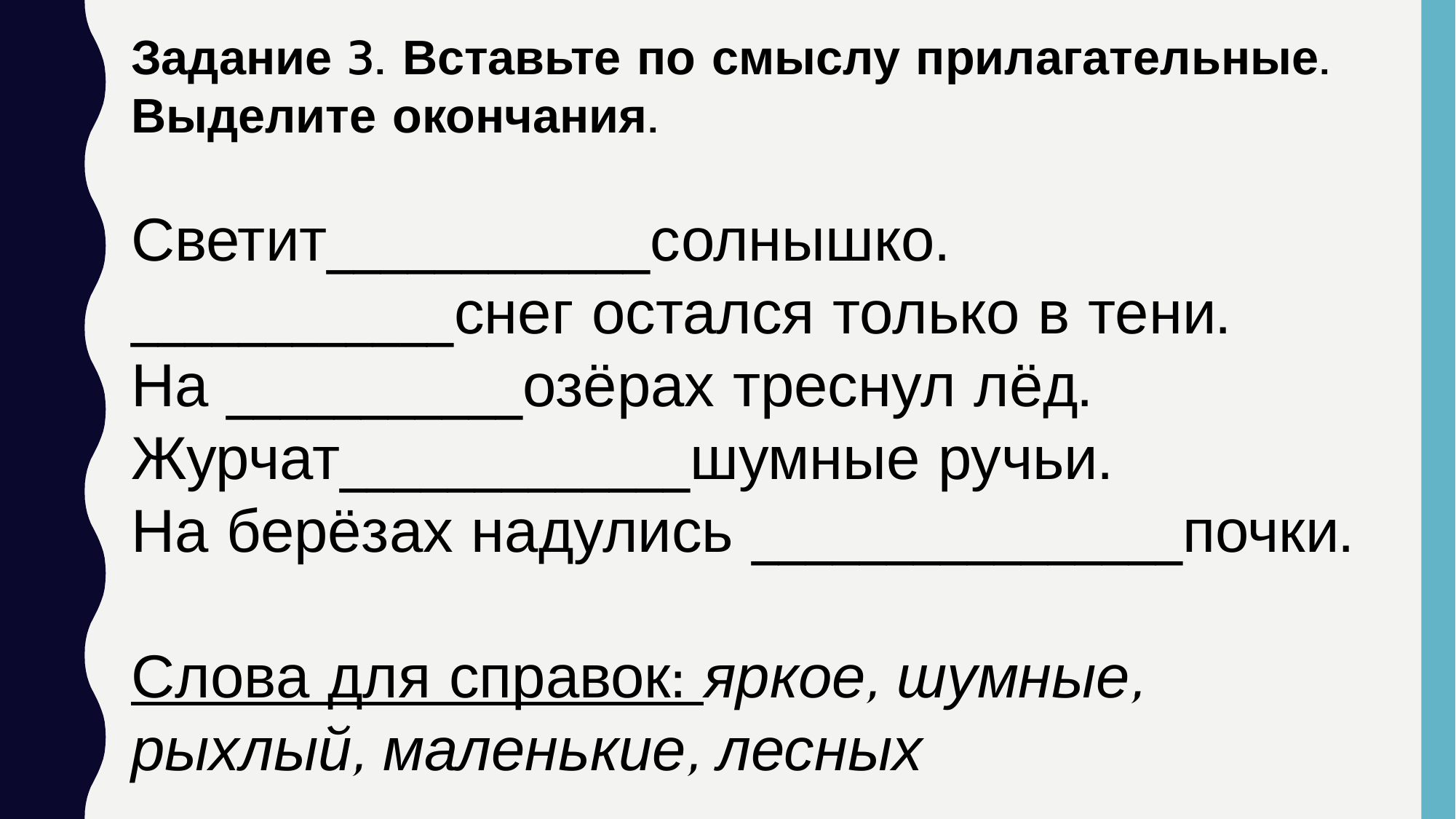

Задание 3. Вставьте по смыслу прилагательные. Выделите окончания.

Светит____________солнышко.
____________снег остался только в тени.
На ___________озёрах треснул лёд.
Журчат_____________шумные ручьи.
На берёзах надулись ________________почки.

Слова для справок: яркое, шумные, рыхлый, маленькие, лесных